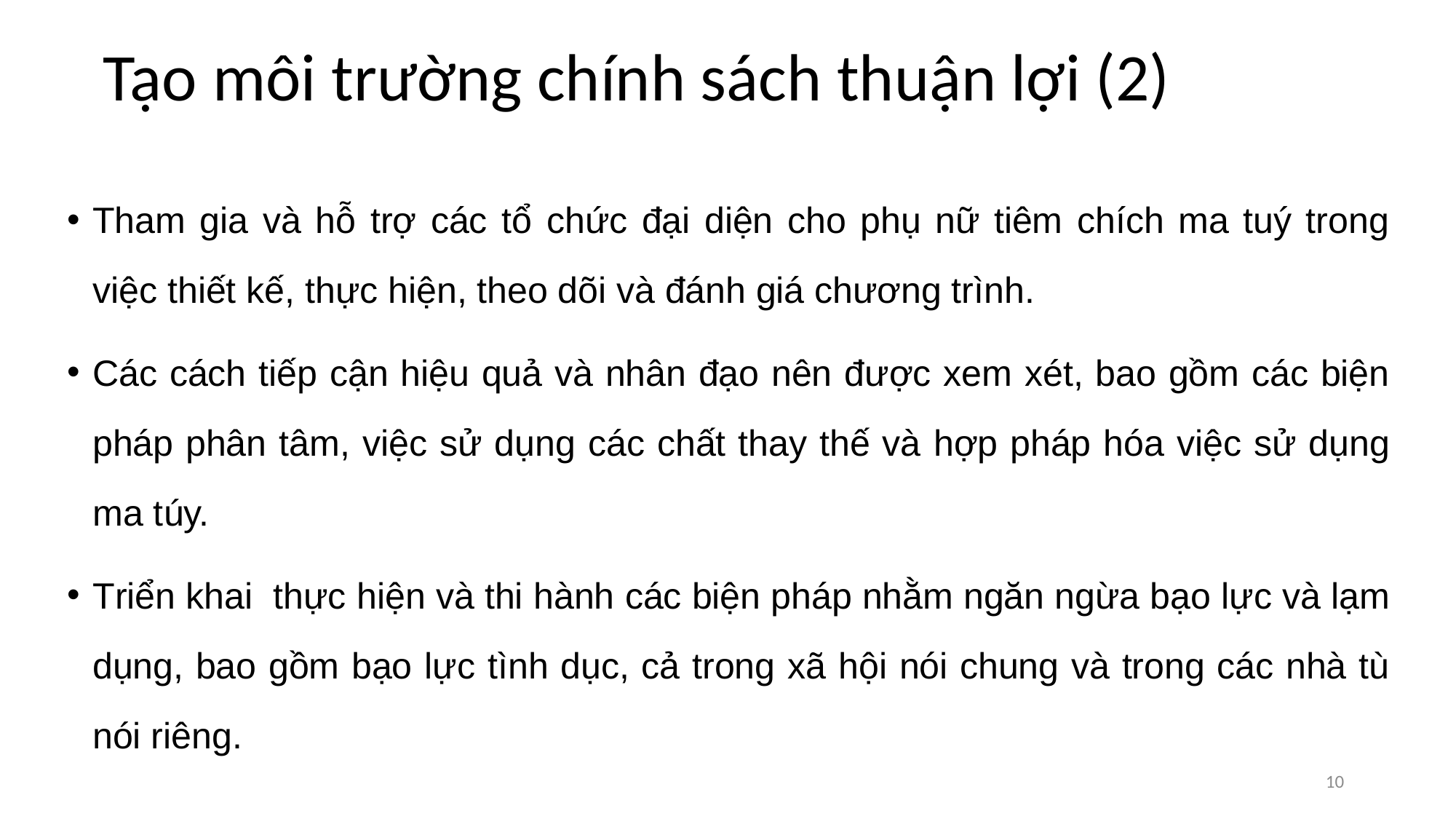

# Tạo môi trường chính sách thuận lợi (2)
Tham gia và hỗ trợ các tổ chức đại diện cho phụ nữ tiêm chích ma tuý trong việc thiết kế, thực hiện, theo dõi và đánh giá chương trình.
Các cách tiếp cận hiệu quả và nhân đạo nên được xem xét, bao gồm các biện pháp phân tâm, việc sử dụng các chất thay thế và hợp pháp hóa việc sử dụng ma túy.
Triển khai  thực hiện và thi hành các biện pháp nhằm ngăn ngừa bạo lực và lạm dụng, bao gồm bạo lực tình dục, cả trong xã hội nói chung và trong các nhà tù nói riêng.
10